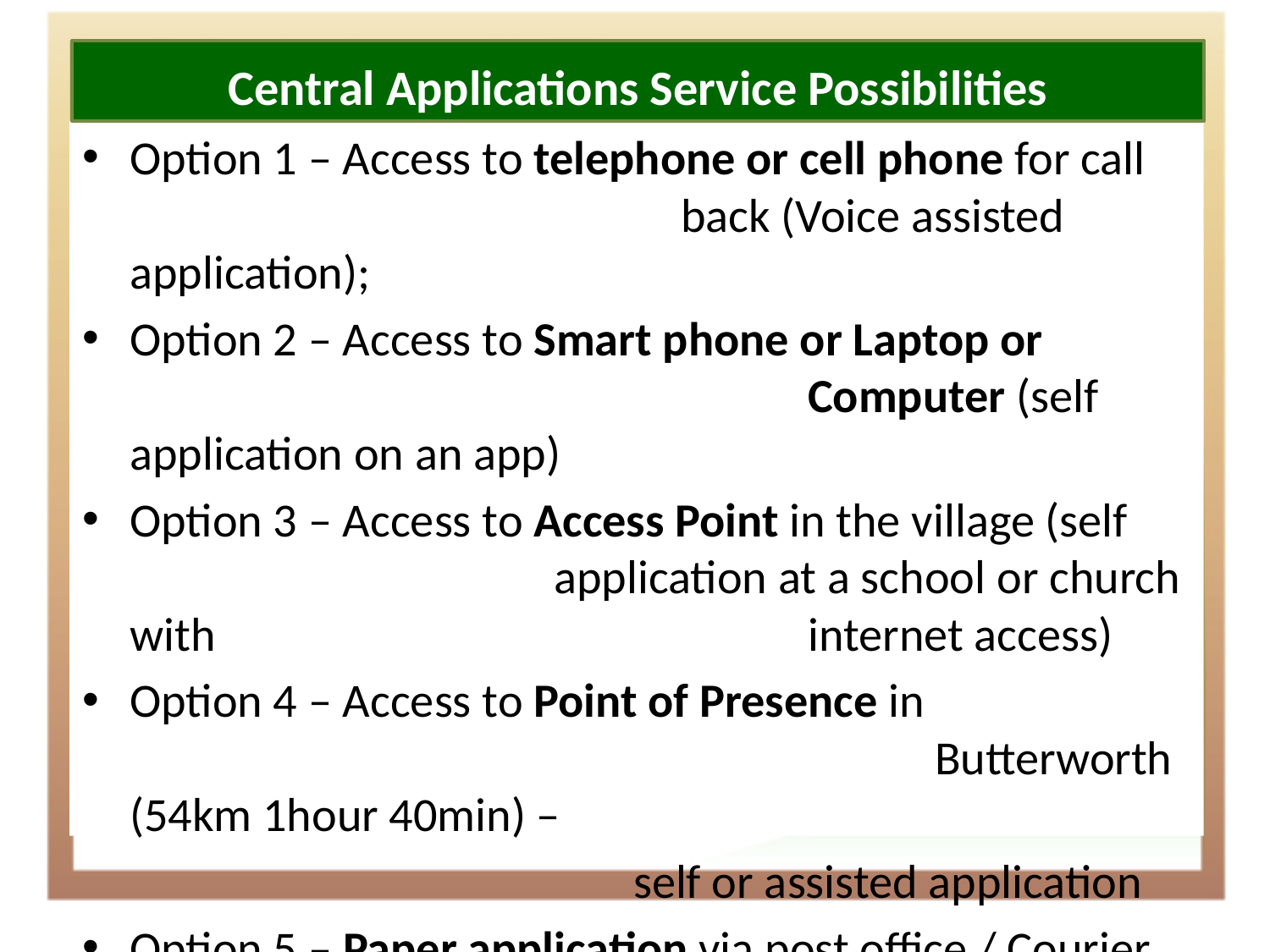

#
Central Applications Service Possibilities
Option 1 – Access to telephone or cell phone for call 				    back (Voice assisted application);
Option 2 – Access to Smart phone or Laptop or 						    Computer (self application on an app)
Option 3 – Access to Access Point in the village (self 				    application at a school or church with 					    internet access)
Option 4 – Access to Point of Presence in 			 					    Butterworth (54km 1hour 40min) –
				    self or assisted application
Option 5 – Paper application via post office / Courier